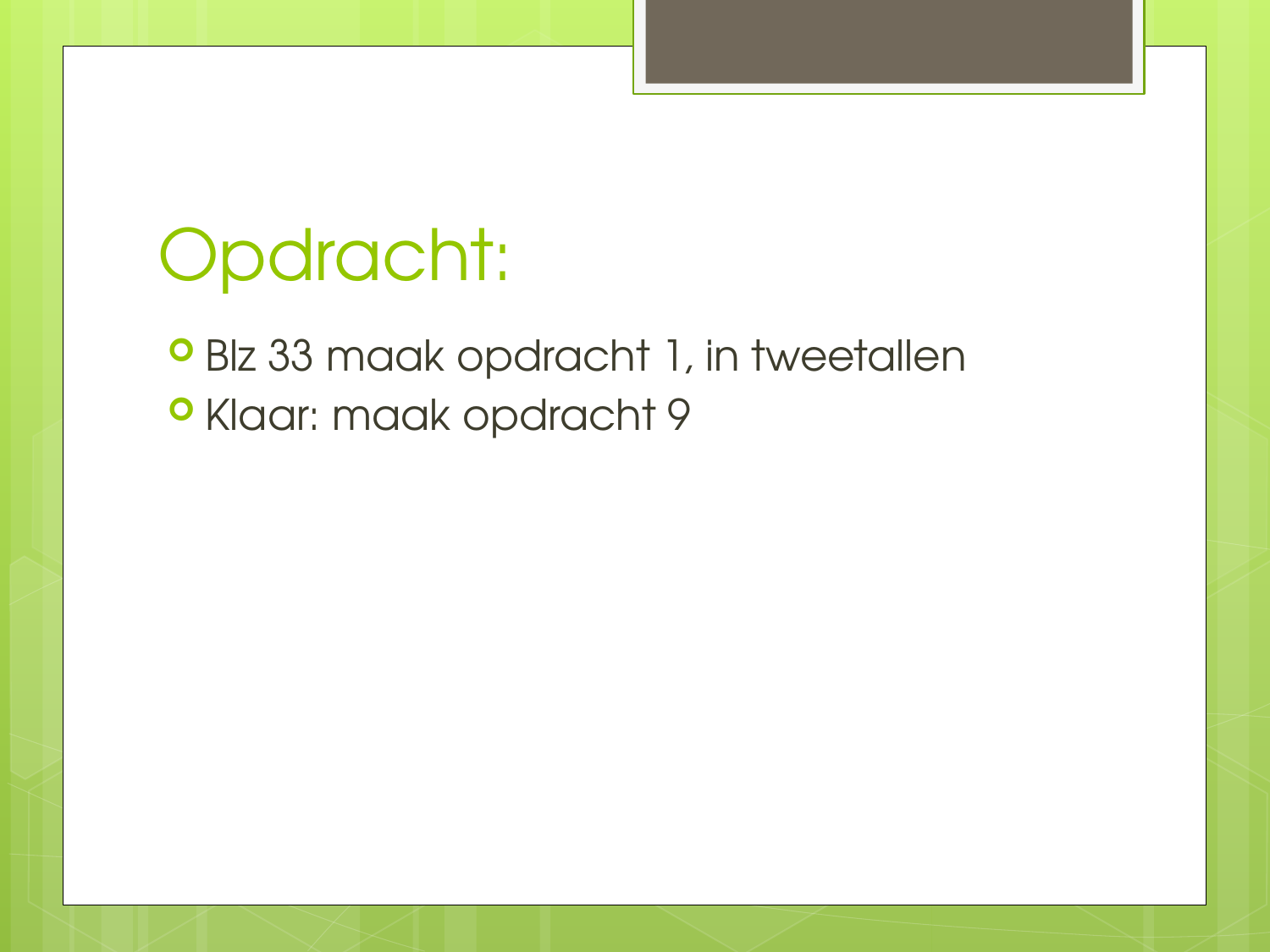

# Opdracht:
Blz 33 maak opdracht 1, in tweetallen
Klaar: maak opdracht 9